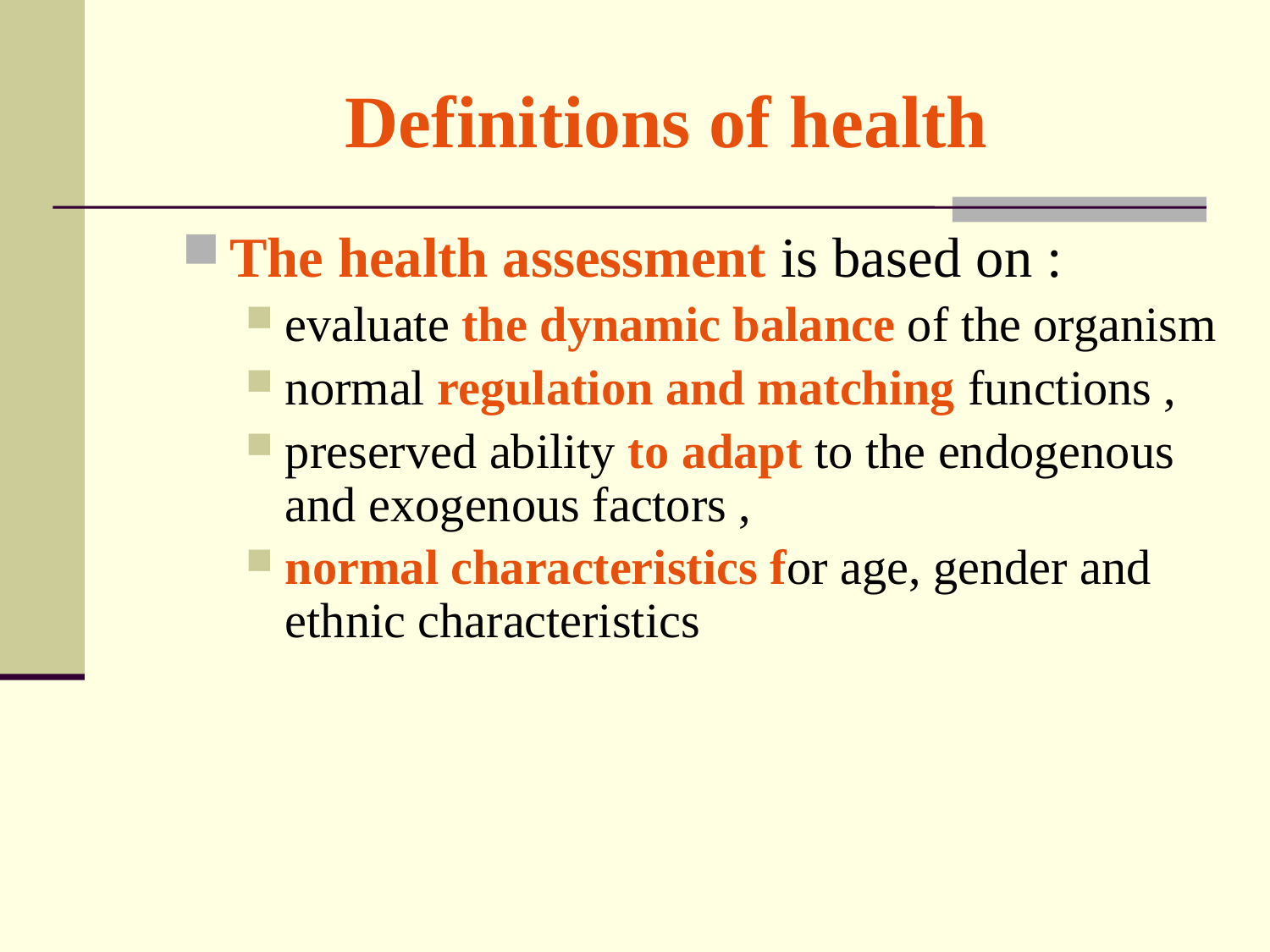

# Definitions of health
The health assessment is based on :
evaluate the dynamic balance of the organism
normal regulation and matching functions ,
preserved ability to adapt to the endogenous and exogenous factors ,
normal characteristics for age, gender and ethnic characteristics